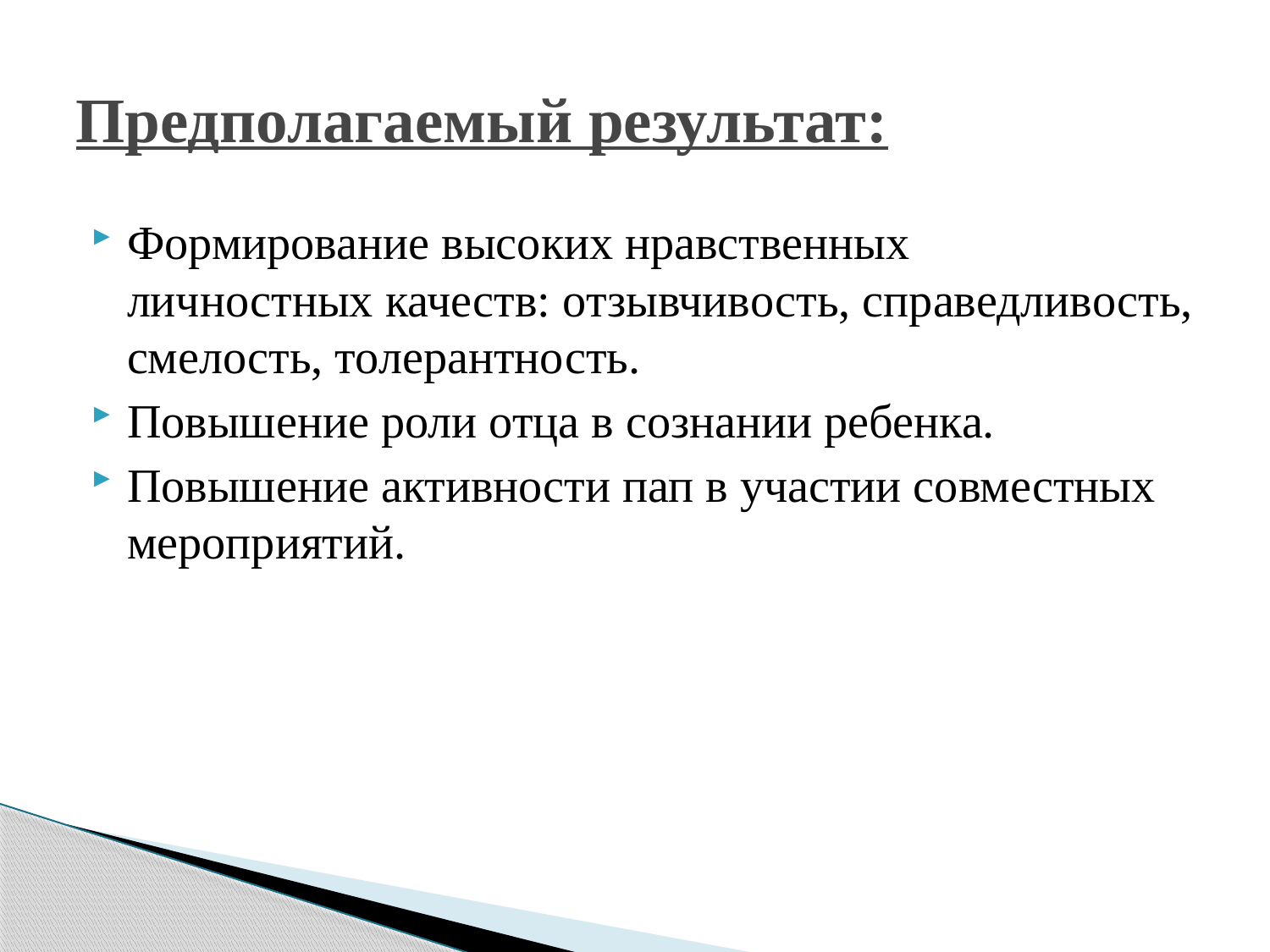

# Предполагаемый результат:
Формирование высоких нравственных личностных качеств: отзывчивость, справедливость, смелость, толерантность.
Повышение роли отца в сознании ребенка.
Повышение активности пап в участии совместных мероприятий.